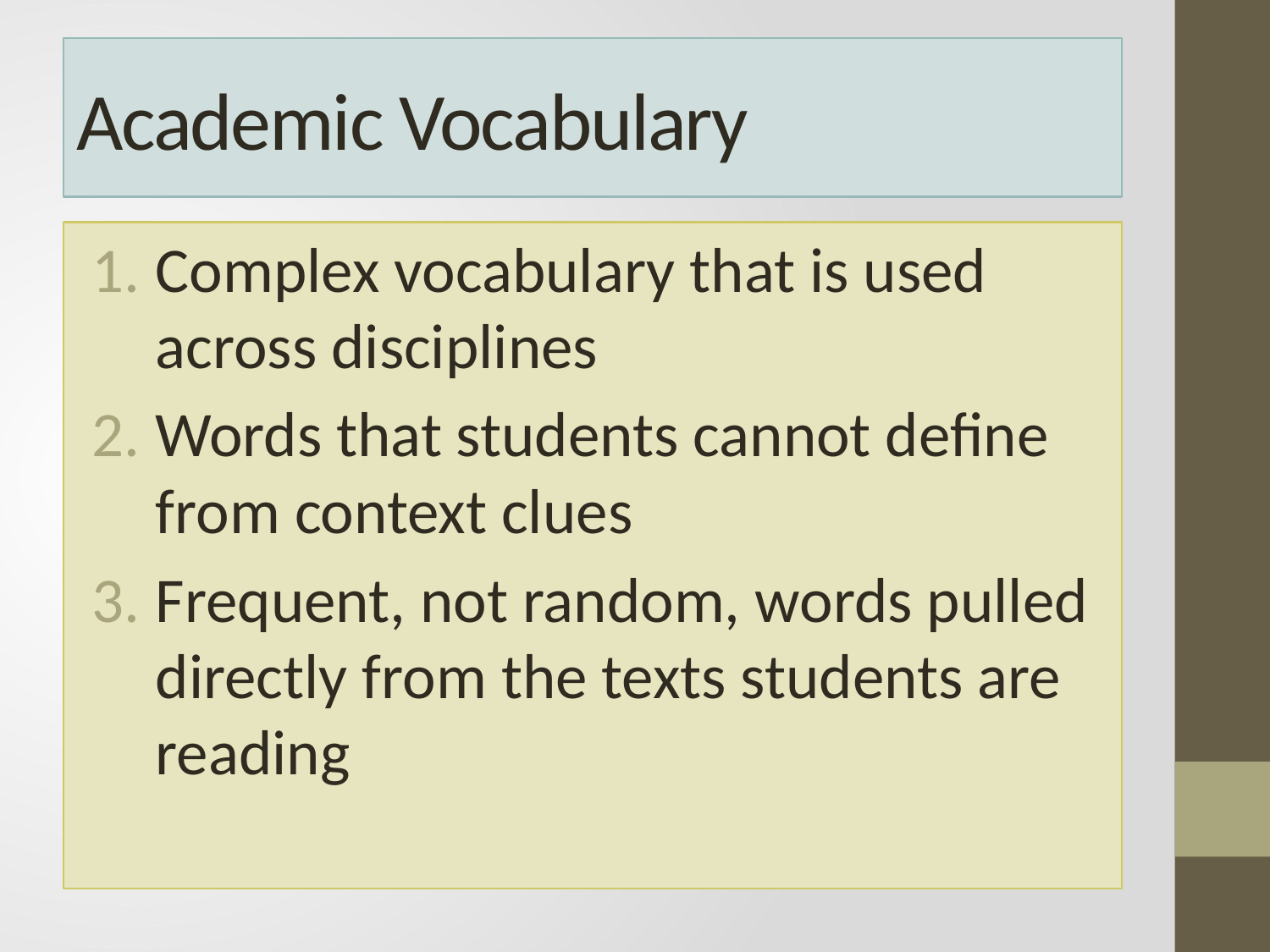

# Academic Vocabulary
Complex vocabulary that is used across disciplines
Words that students cannot define from context clues
Frequent, not random, words pulled directly from the texts students are reading